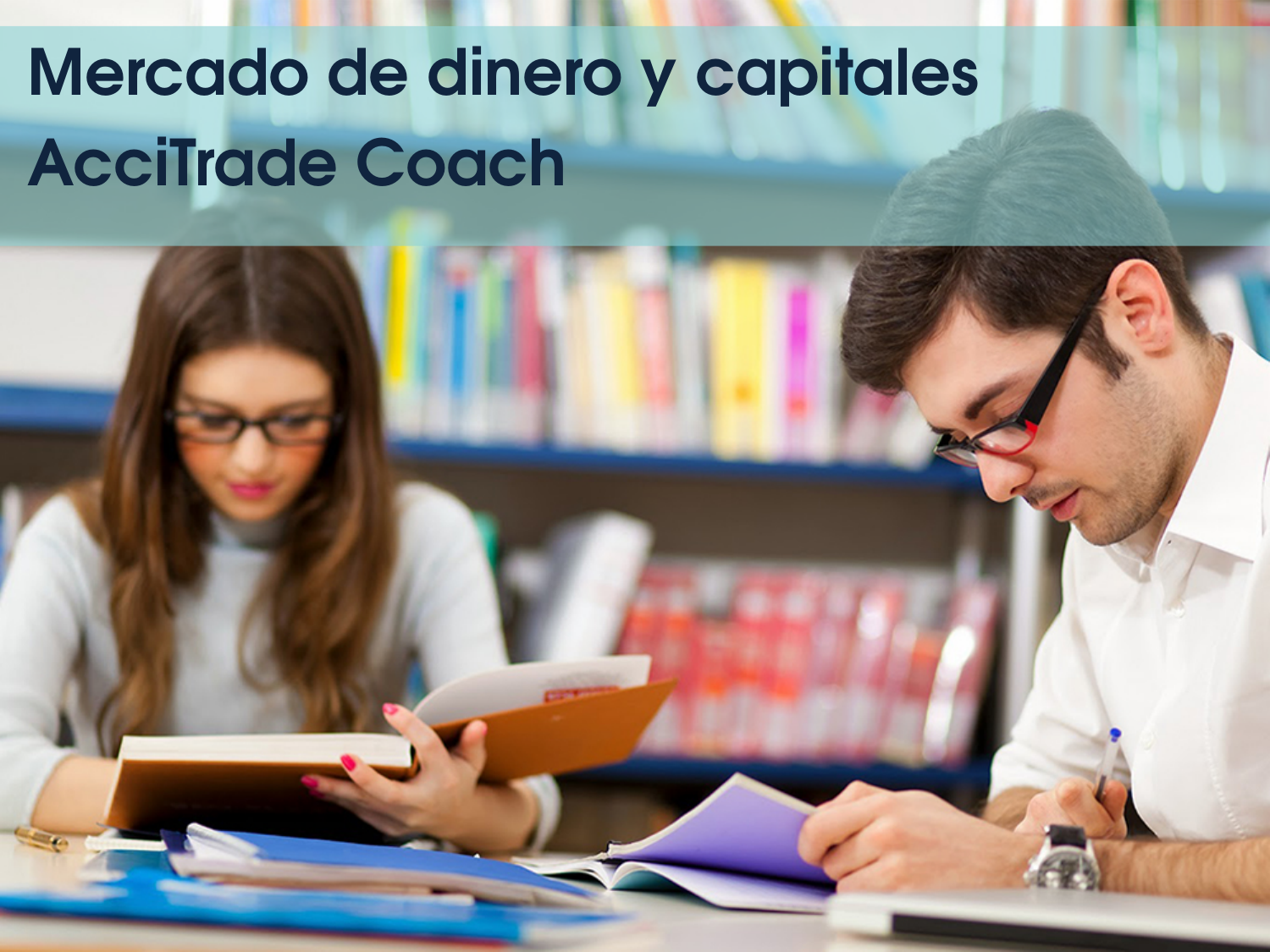

# Mercado de dinero y capitales
AcciTrade Coach